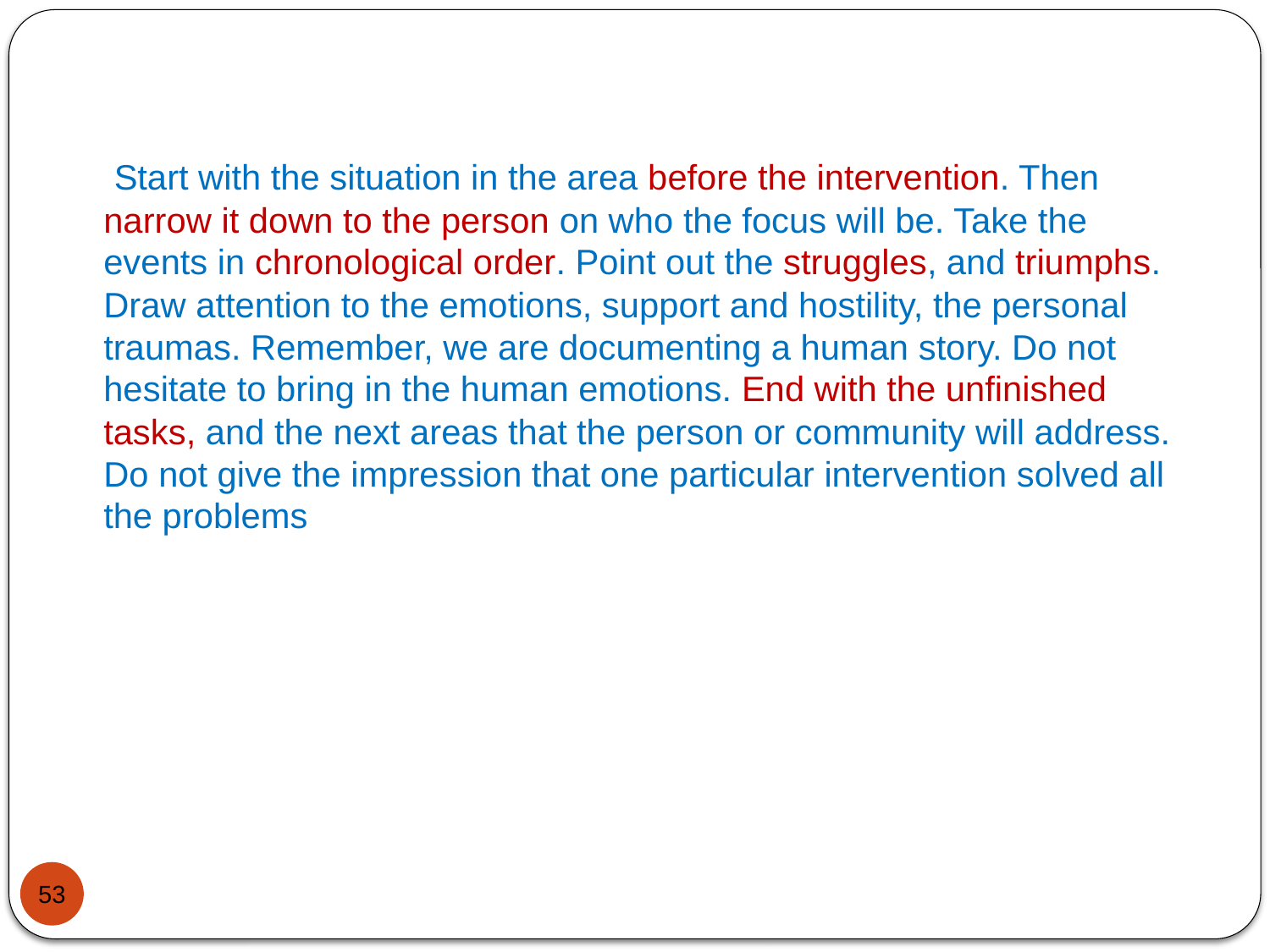

Start with the situation in the area before the intervention. Then narrow it down to the person on who the focus will be. Take the events in chronological order. Point out the struggles, and triumphs. Draw attention to the emotions, support and hostility, the personal traumas. Remember, we are documenting a human story. Do not hesitate to bring in the human emotions. End with the unfinished tasks, and the next areas that the person or community will address. Do not give the impression that one particular intervention solved all the problems

53